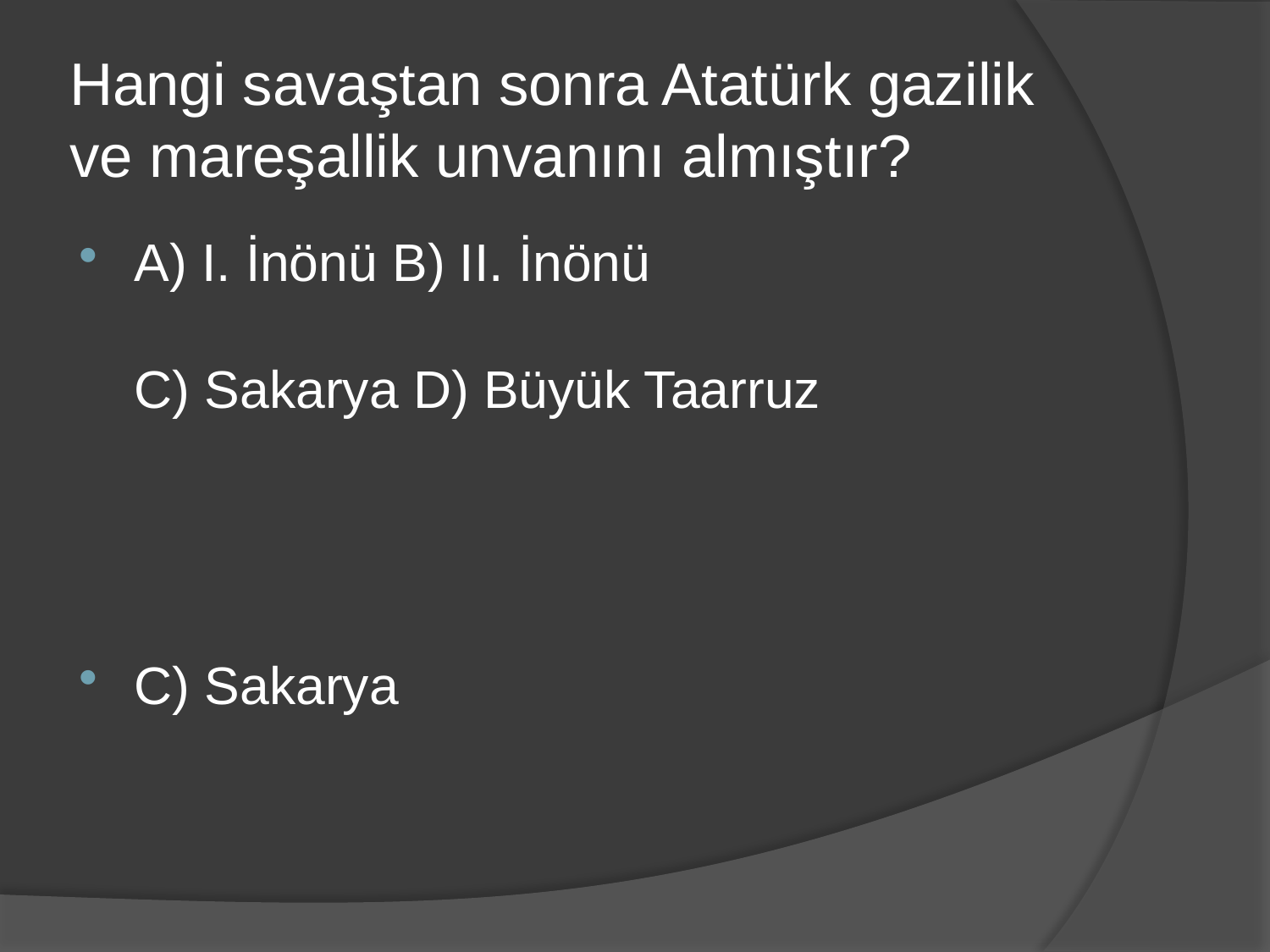

# Hangi savaştan sonra Atatürk gazilik ve mareşallik unvanını almıştır?
A) I. İnönü B) II. İnönü
C) Sakarya D) Büyük Taarruz

C) Sakarya